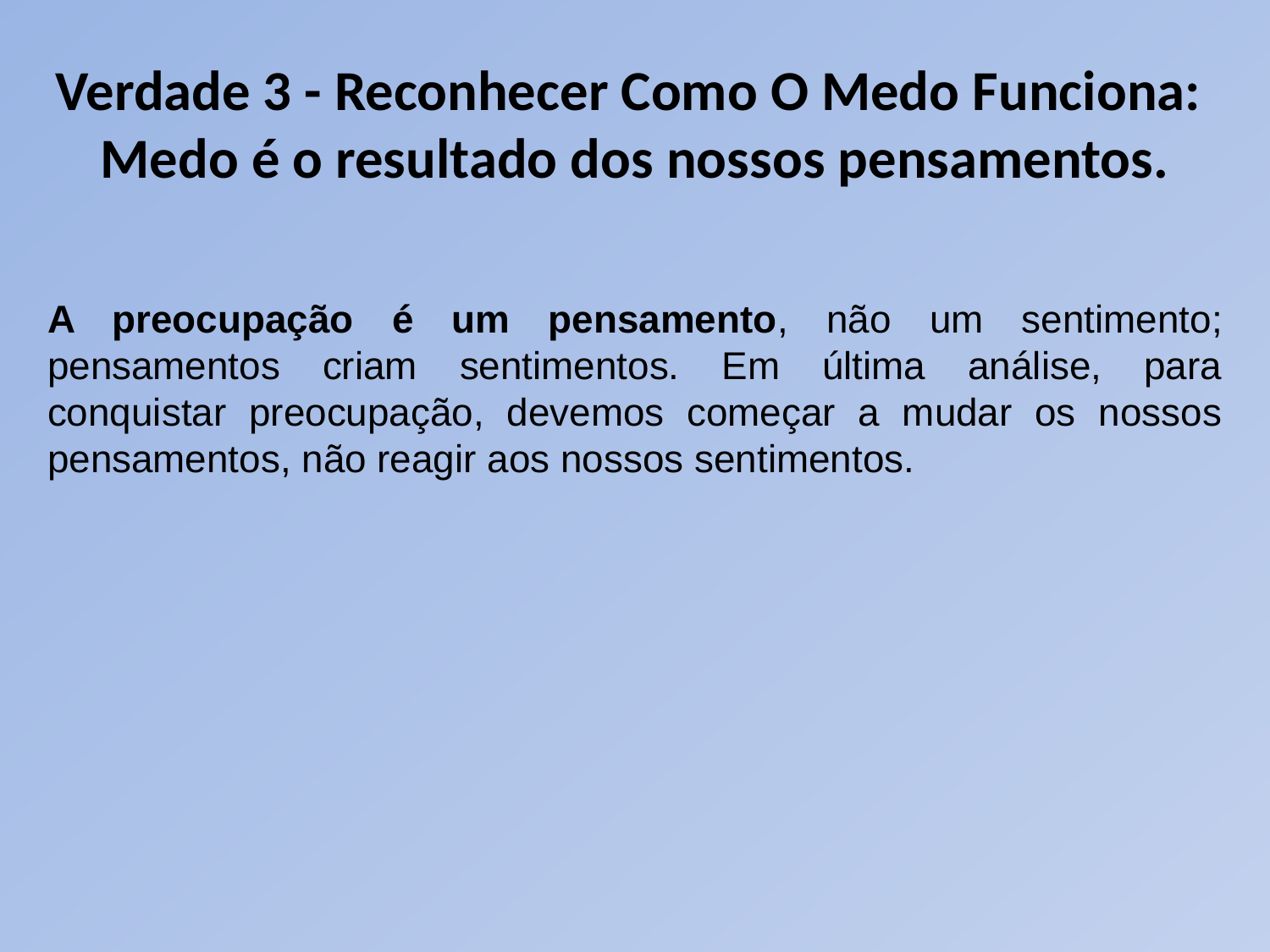

# Verdade 3 - Reconhecer Como O Medo Funciona:  Medo é o resultado dos nossos pensamentos.

A preocupação é um pensamento, não um sentimento; pensamentos criam sentimentos. Em última análise, para conquistar preocupação, devemos começar a mudar os nossos pensamentos, não reagir aos nossos sentimentos.